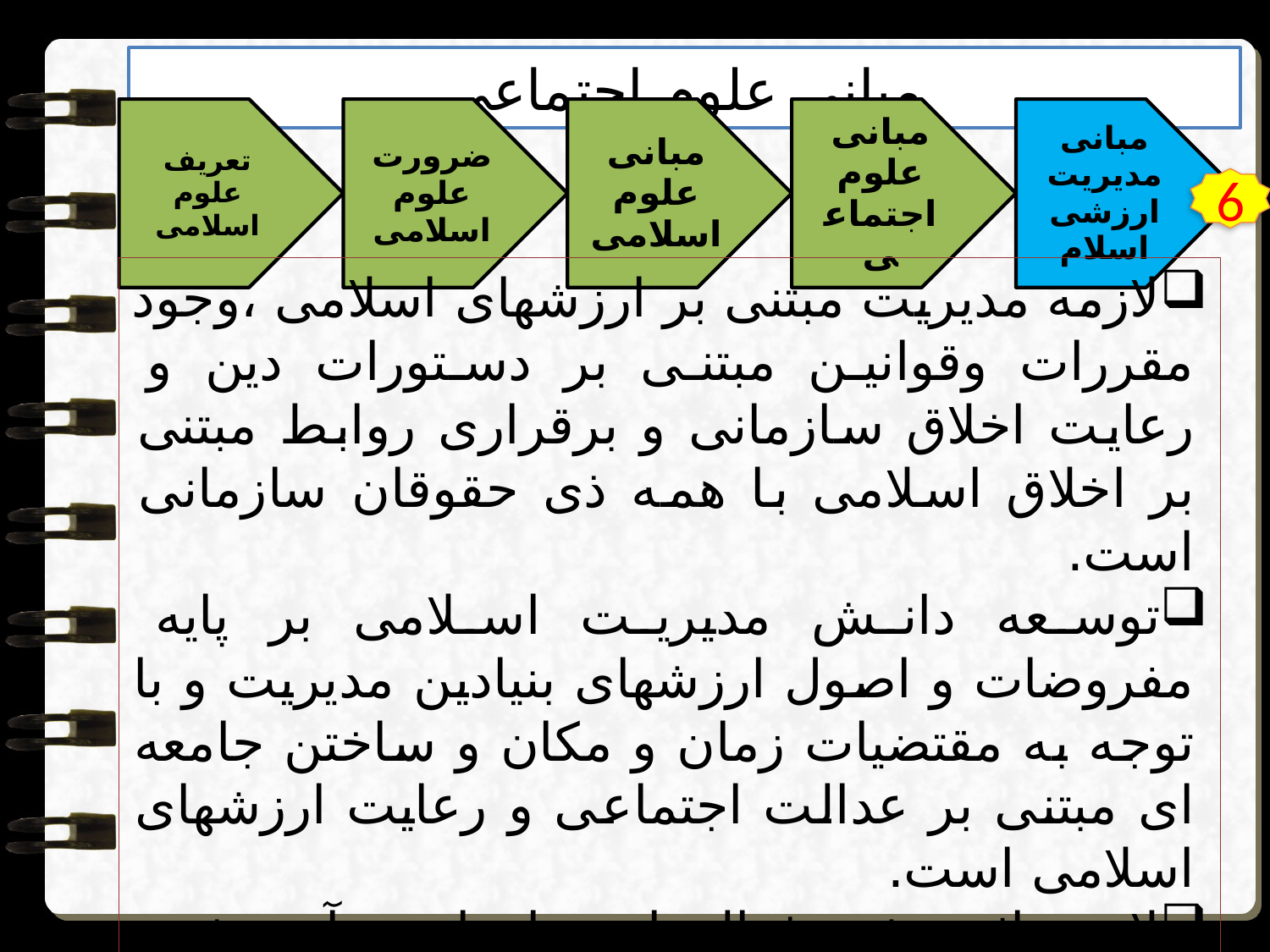

مبانی علوم اجتماعی
مبانی علوم اجتماعی
6
لازمه مدیریت مبتنی بر ارزشهای اسلامی ،وجود مقررات وقوانین مبتنی بر دستورات دین و رعایت اخلاق سازمانی و برقراری روابط مبتنی بر اخلاق اسلامی با همه ذی حقوقان سازمانی است.
توسعه دانش مدیریت اسلامی بر پایه مفروضات و اصول ارزشهای بنیادین مدیریت و با توجه به مقتضیات زمان و مکان و ساختن جامعه ای مبتنی بر عدالت اجتماعی و رعایت ارزشهای اسلامی است.
لازمه اثربخشی فعالیتهای سازمانی ، آموزش و توسعه کارکنان و مدیران بر مبنای نظام ارزشی حاکم بر علوم اجتماعی اسلام است.